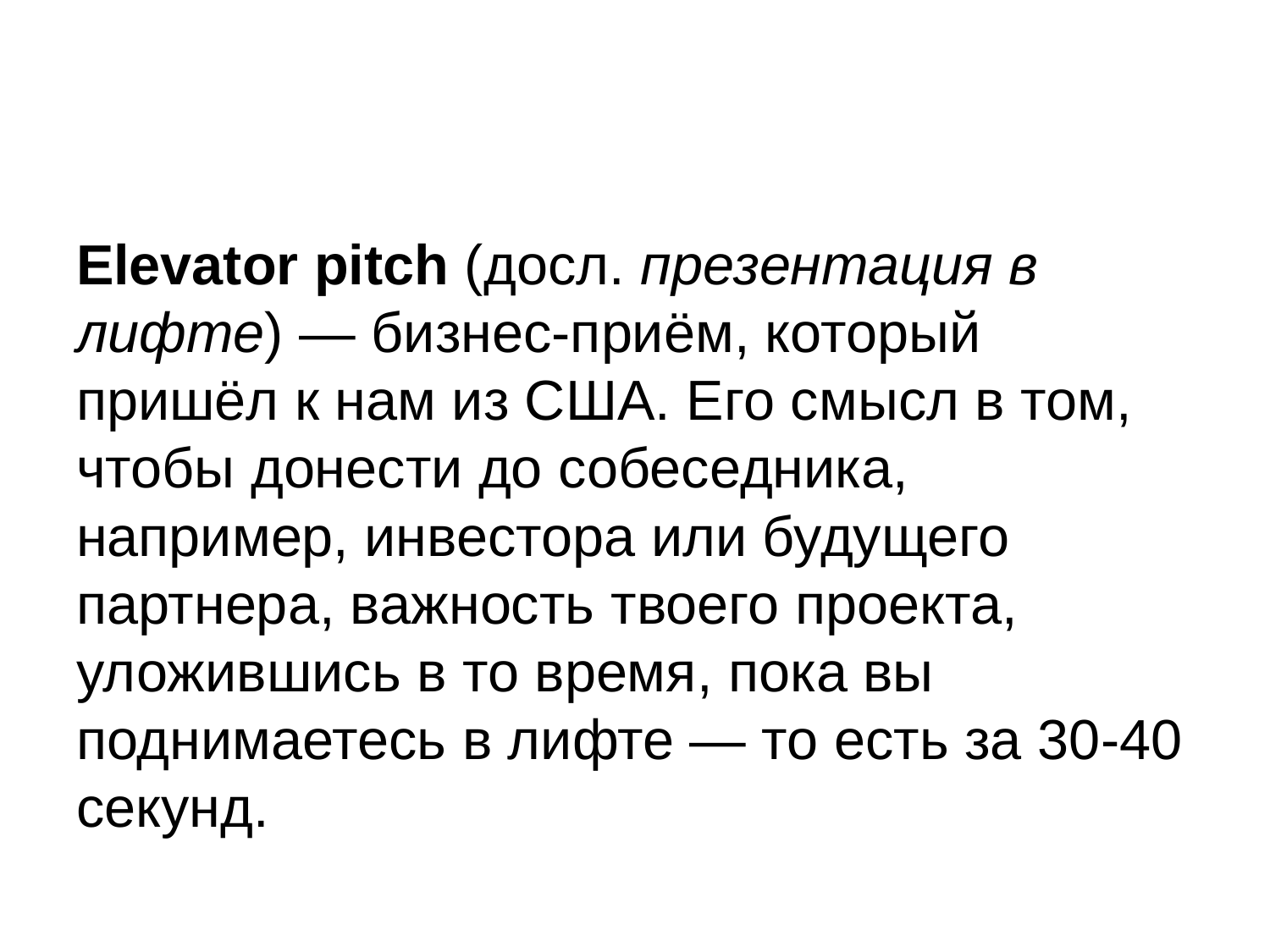

#
Elevator pitch (досл. презентация в лифте) — бизнес-приём, который пришёл к нам из США. Его смысл в том, чтобы донести до собеседника, например, инвестора или будущего партнера, важность твоего проекта, уложившись в то время, пока вы поднимаетесь в лифте — то есть за 30-40 секунд.